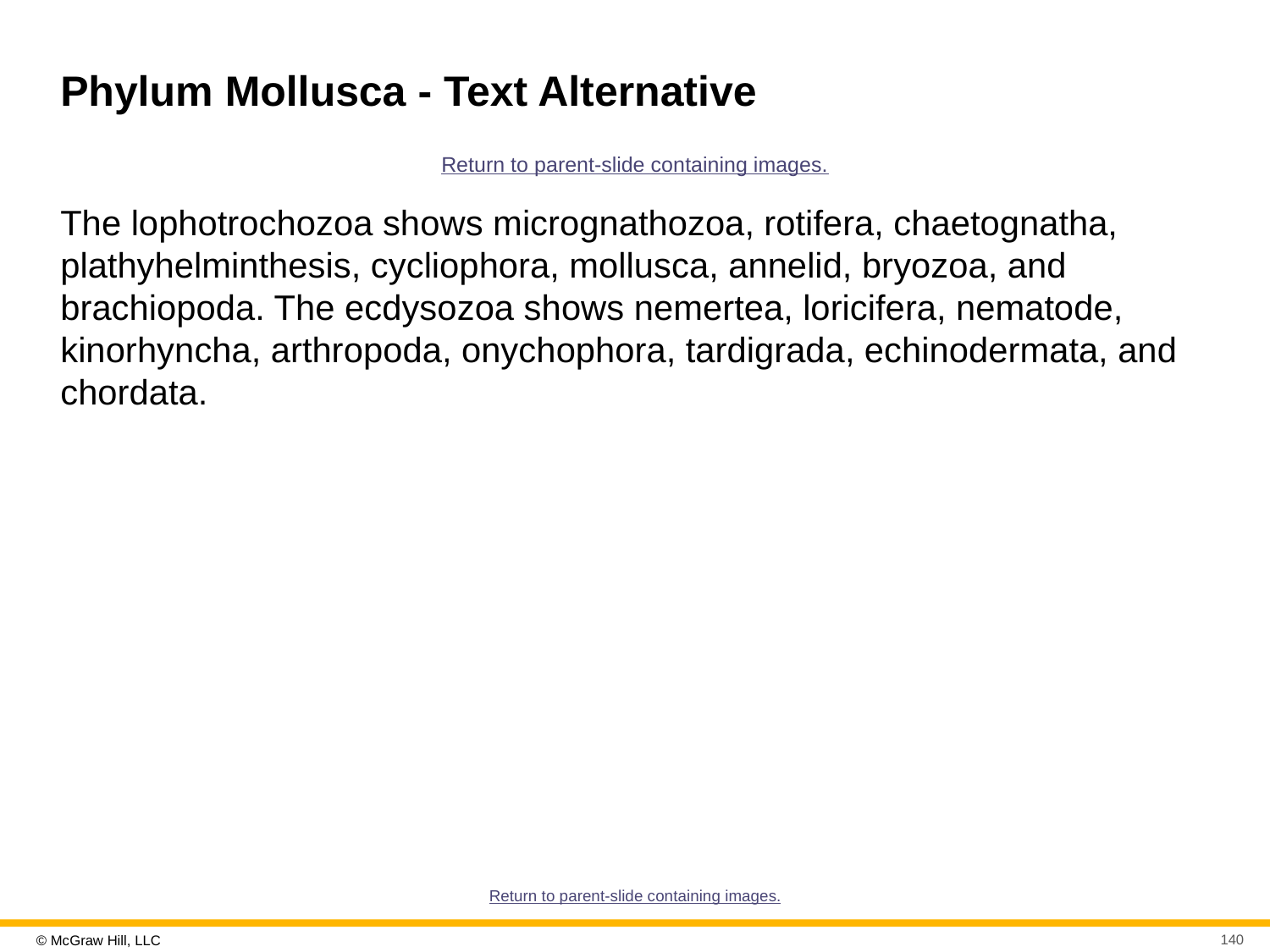

# Phylum Mollusca - Text Alternative
Return to parent-slide containing images.
The lophotrochozoa shows micrognathozoa, rotifera, chaetognatha, plathyhelminthesis, cycliophora, mollusca, annelid, bryozoa, and brachiopoda. The ecdysozoa shows nemertea, loricifera, nematode, kinorhyncha, arthropoda, onychophora, tardigrada, echinodermata, and chordata.
Return to parent-slide containing images.
140